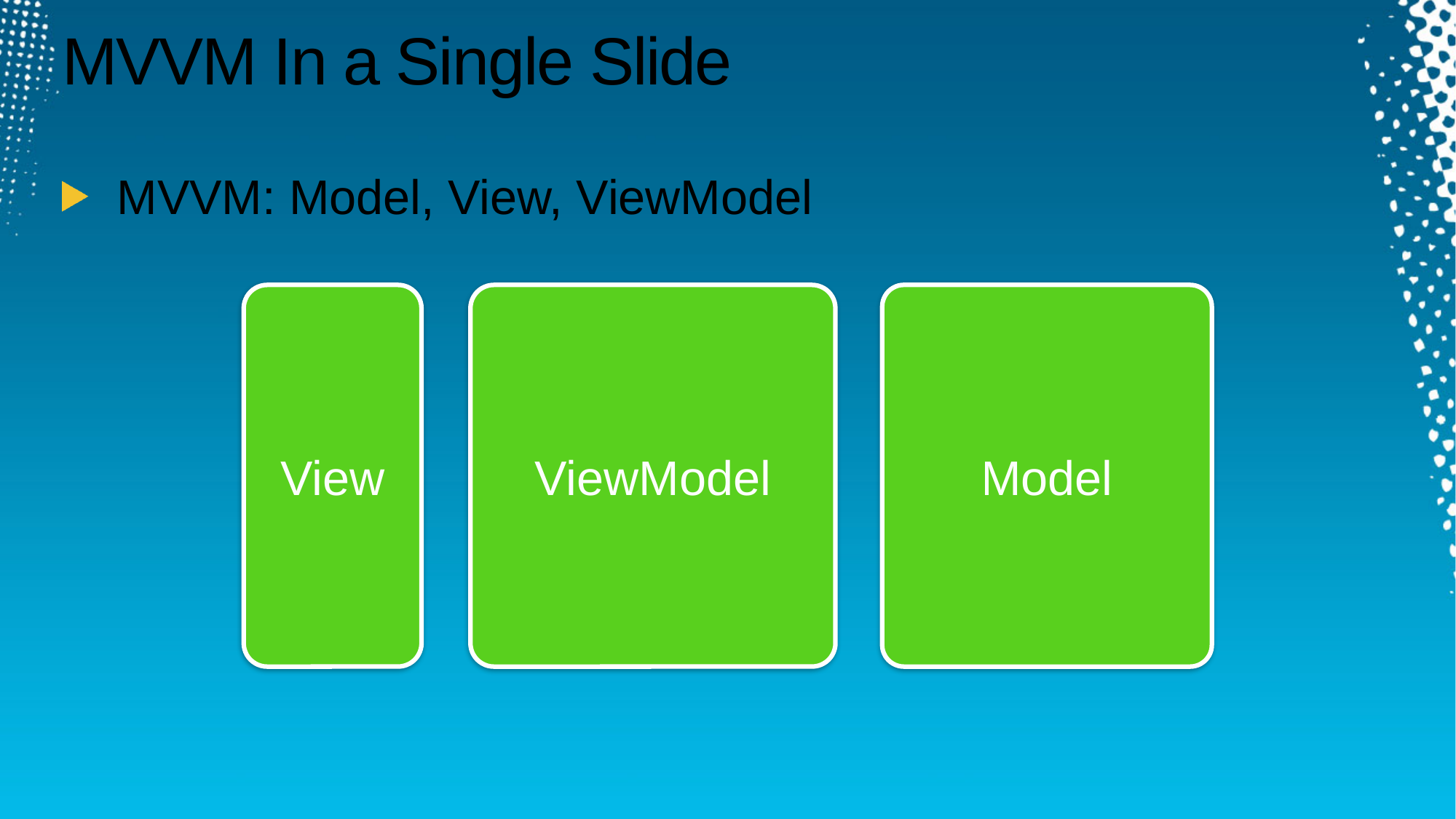

# MVVM In a Single Slide
MVVM: Model, View, ViewModel
ViewModel
View
Model